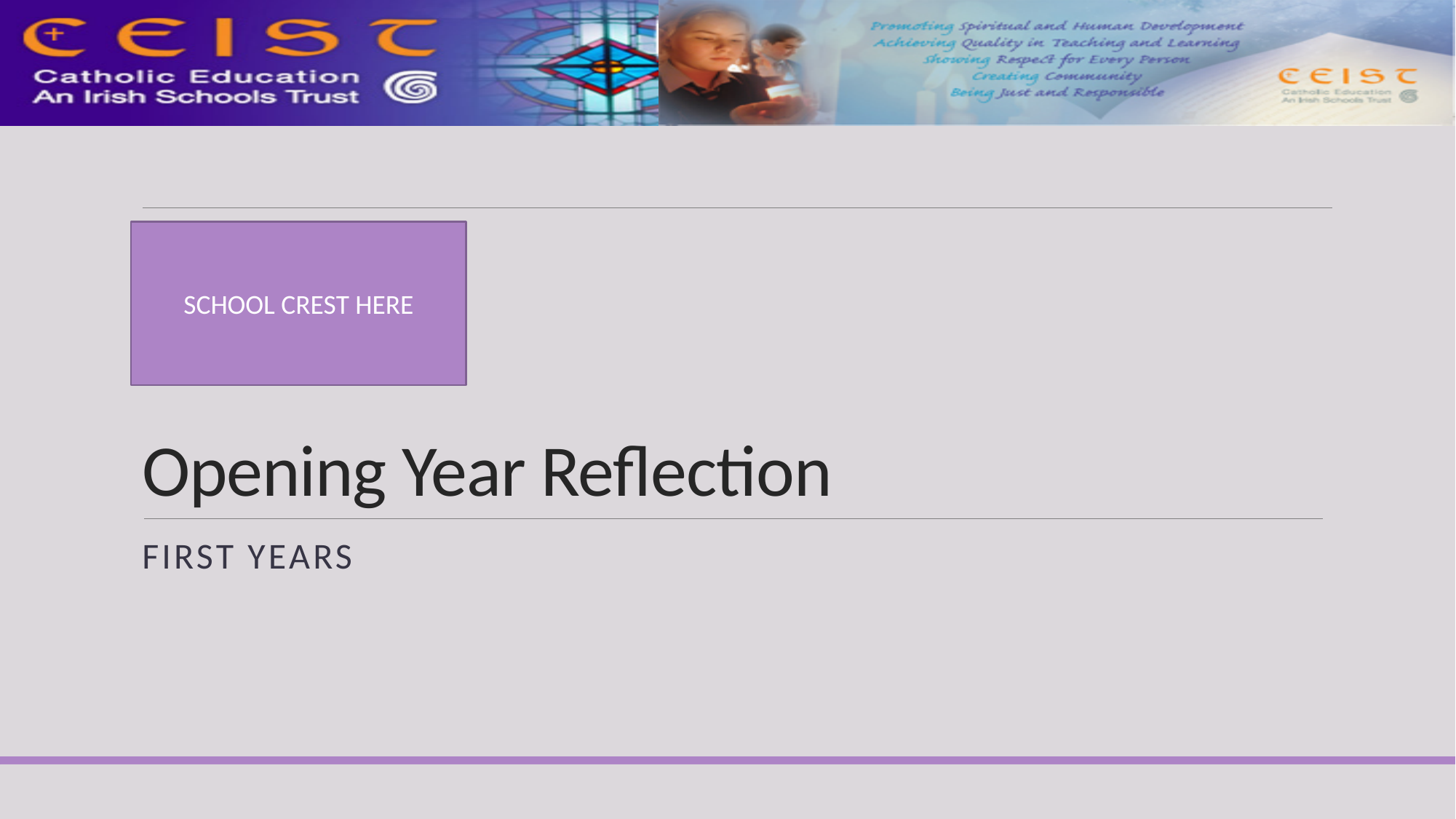

# Opening Year Reflection
SCHOOL CREST HERE
First Years